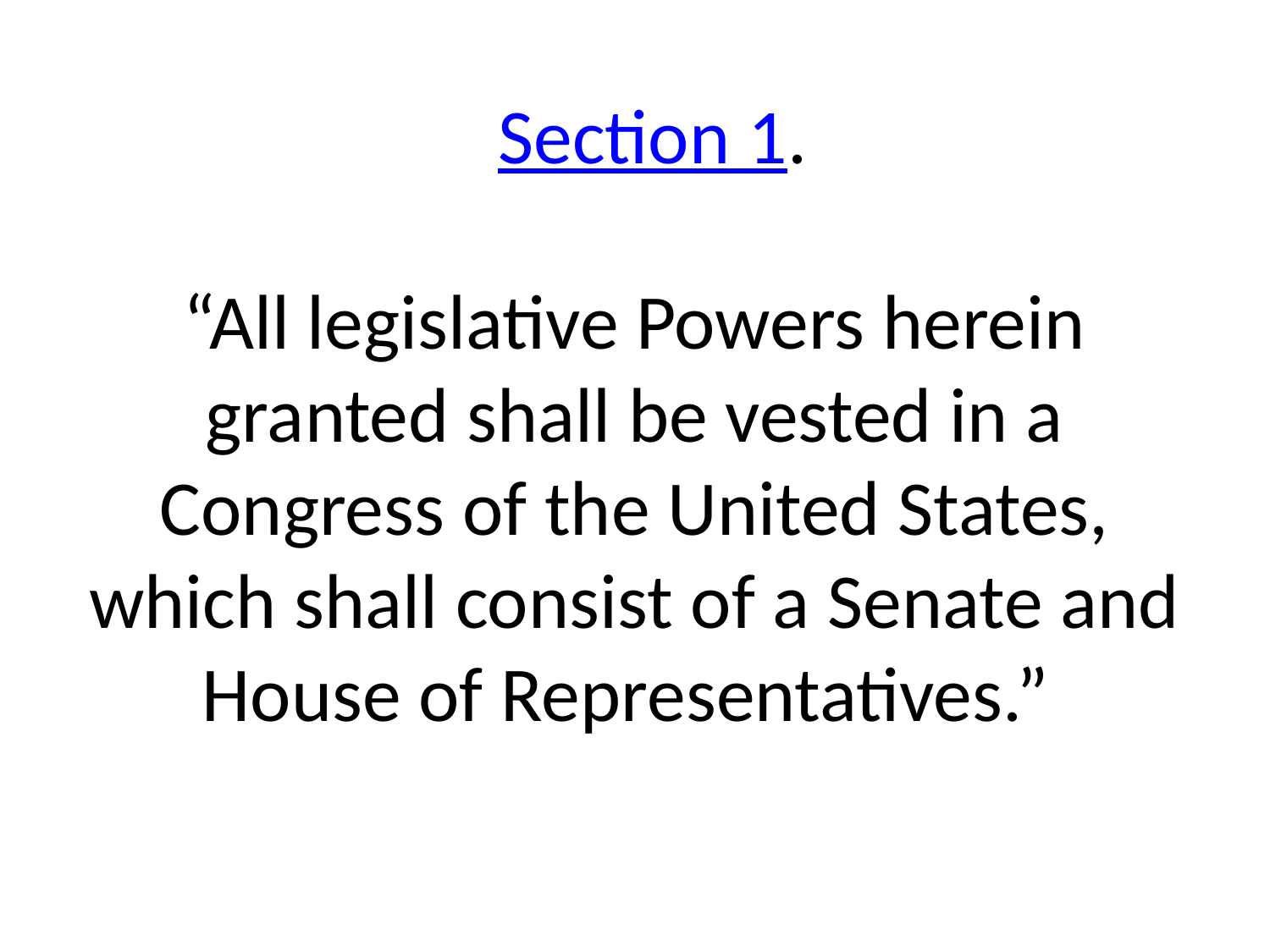

# Section 1. “All legislative Powers herein granted shall be vested in a Congress of the United States, which shall consist of a Senate and House of Representatives.”